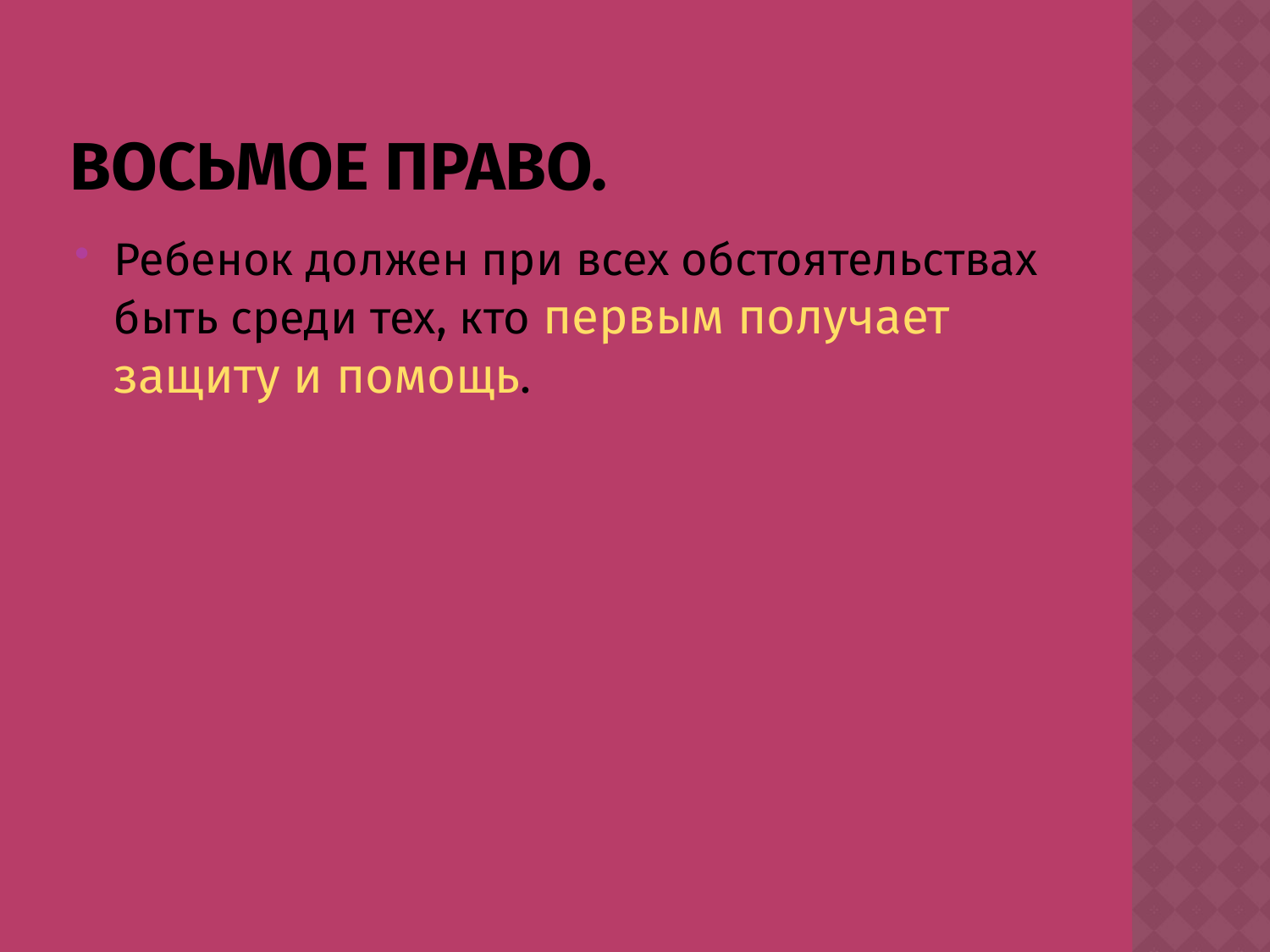

# Восьмое право.
Ребенок должен при всех обстоятельствах быть среди тех, кто первым получает защиту и помощь.